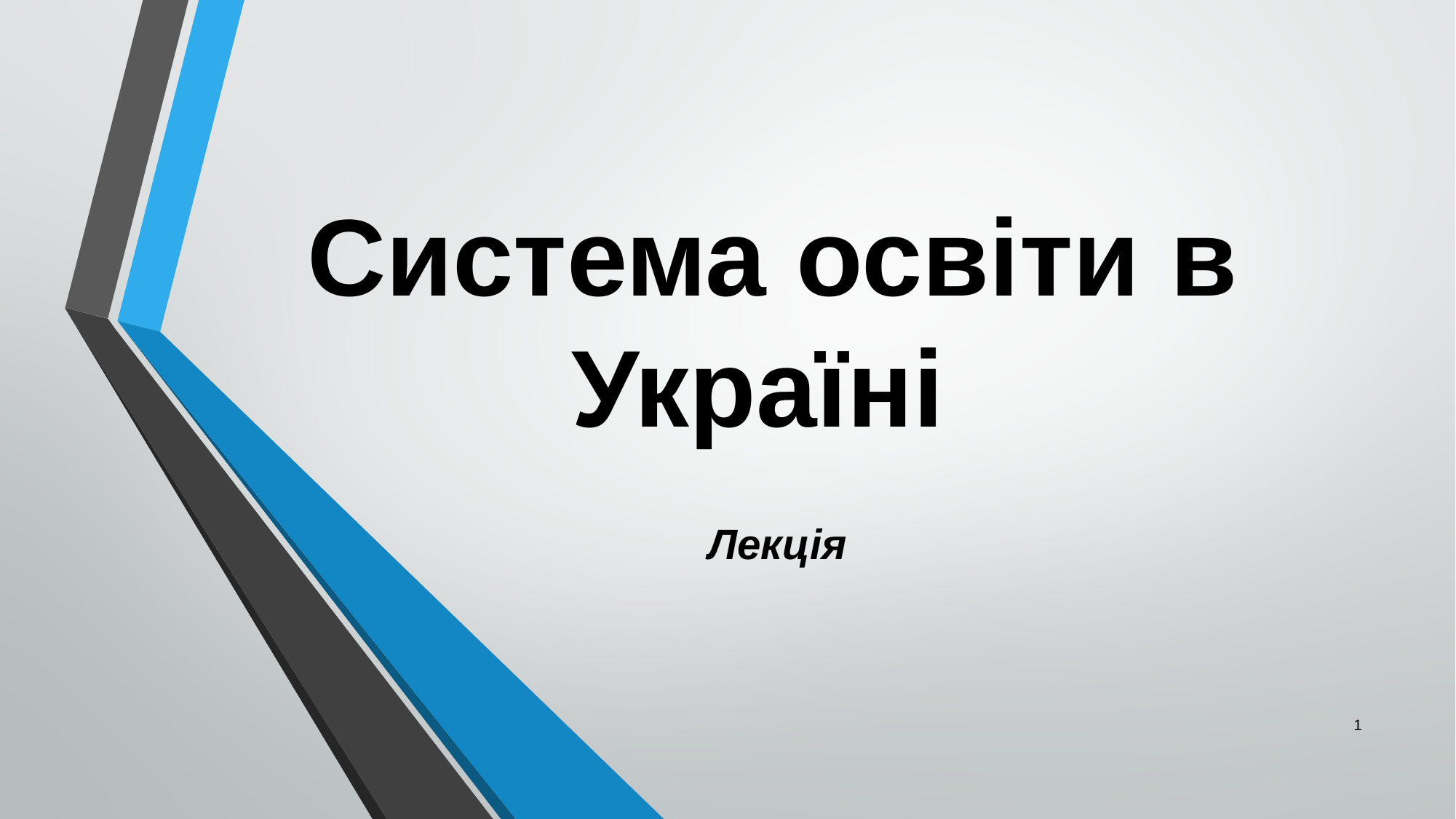

# Система освіти в Україні
Лекція
1